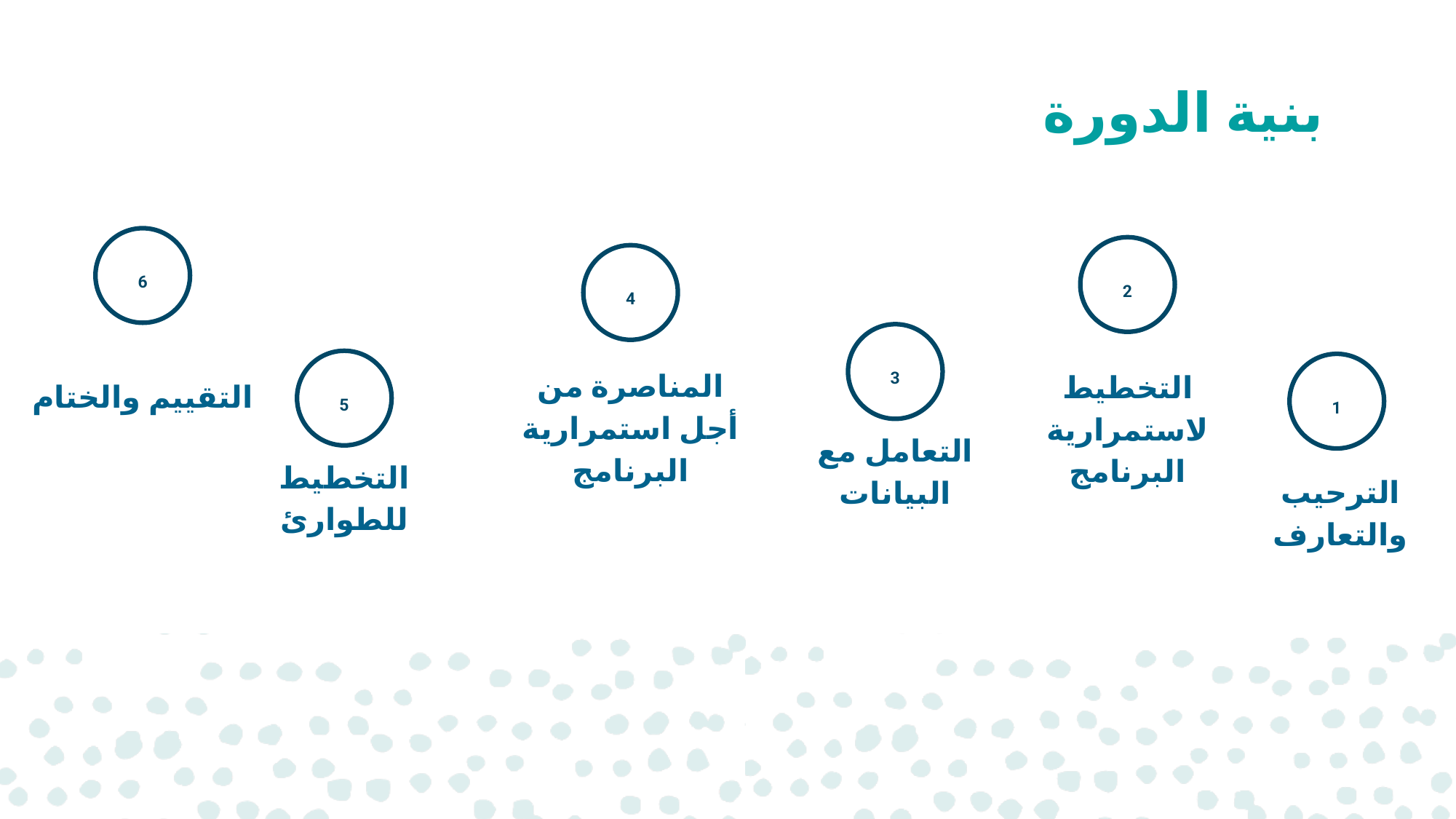

# بنية الدورة

6
التقييم والختام

2
التخطيط لاستمرارية البرنامج

4
المناصرة من أجل استمرارية البرنامج

3
التعامل مع البيانات

5
التخطيط للطوارئ

1
الترحيب والتعارف